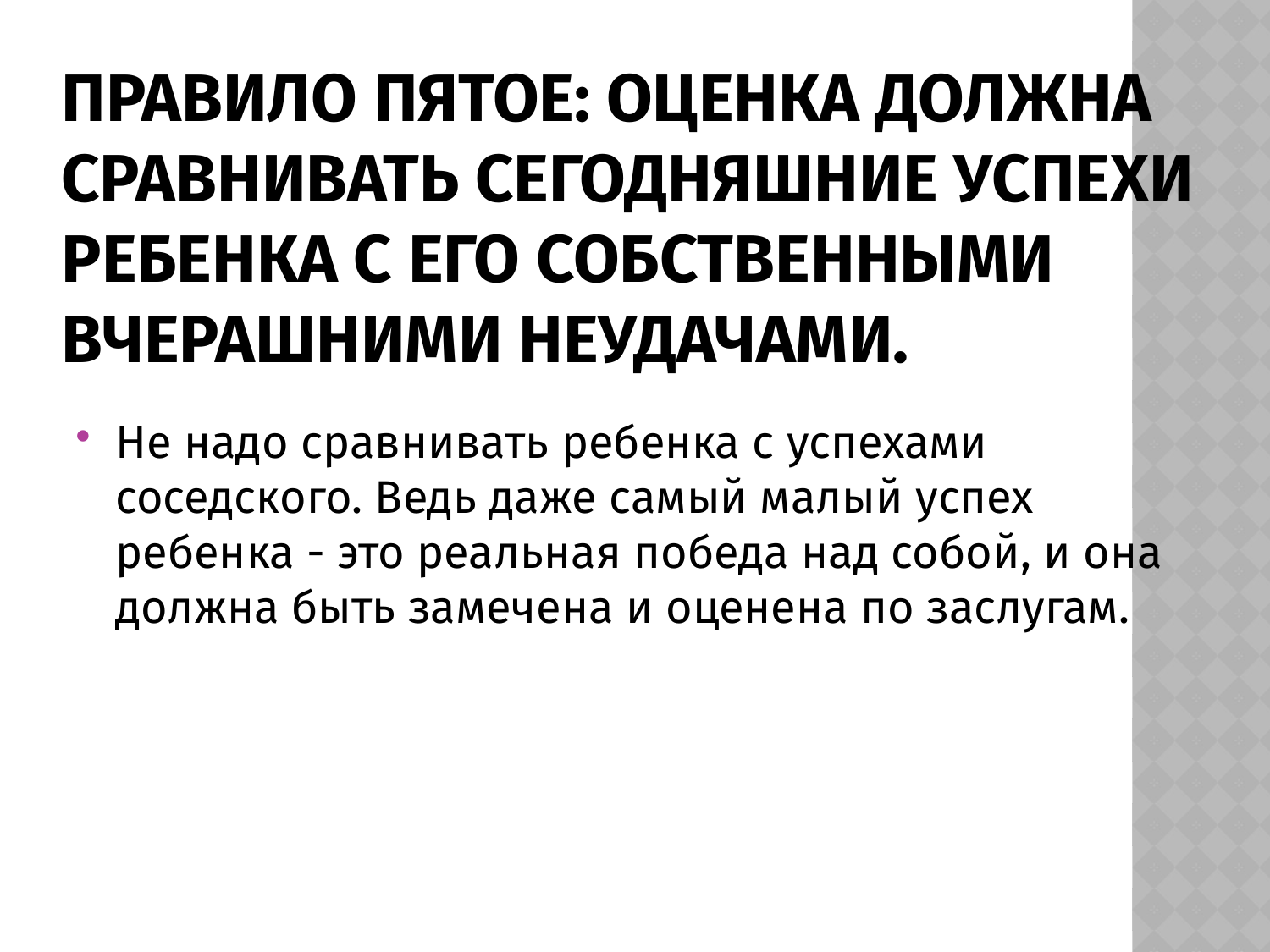

# Правило пятое: оценка должна сравнивать сегодняшние успехи ребенка с его собственными вчерашними неудачами.
Не надо сравнивать ребенка с успехами соседского. Ведь даже самый малый успех ребенка - это реальная победа над собой, и она должна быть замечена и оценена по заслугам.